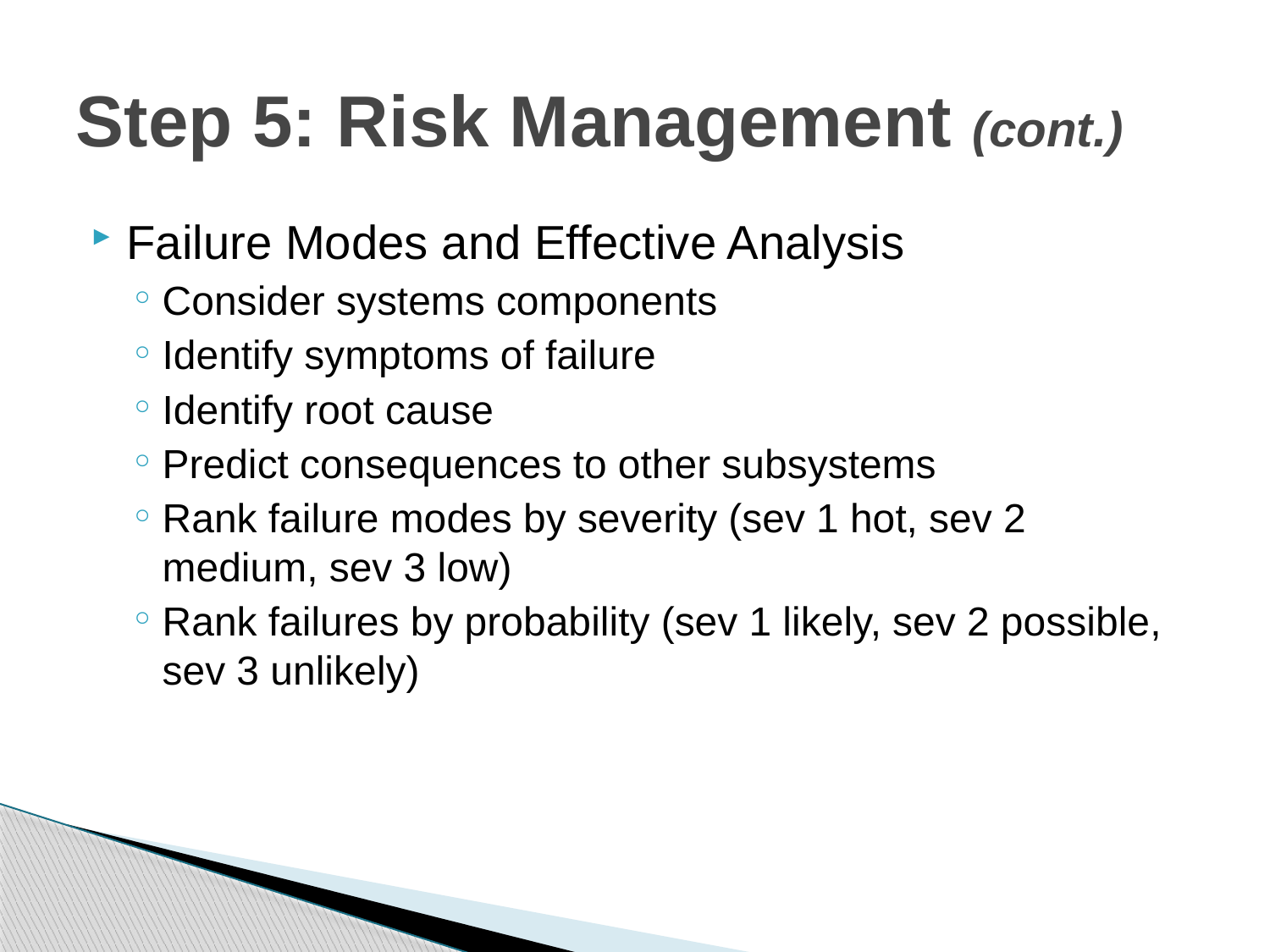

# Step 5: Risk Management (cont.)
Failure Modes and Effective Analysis
Consider systems components
Identify symptoms of failure
Identify root cause
Predict consequences to other subsystems
Rank failure modes by severity (sev 1 hot, sev 2 medium, sev 3 low)
Rank failures by probability (sev 1 likely, sev 2 possible, sev 3 unlikely)